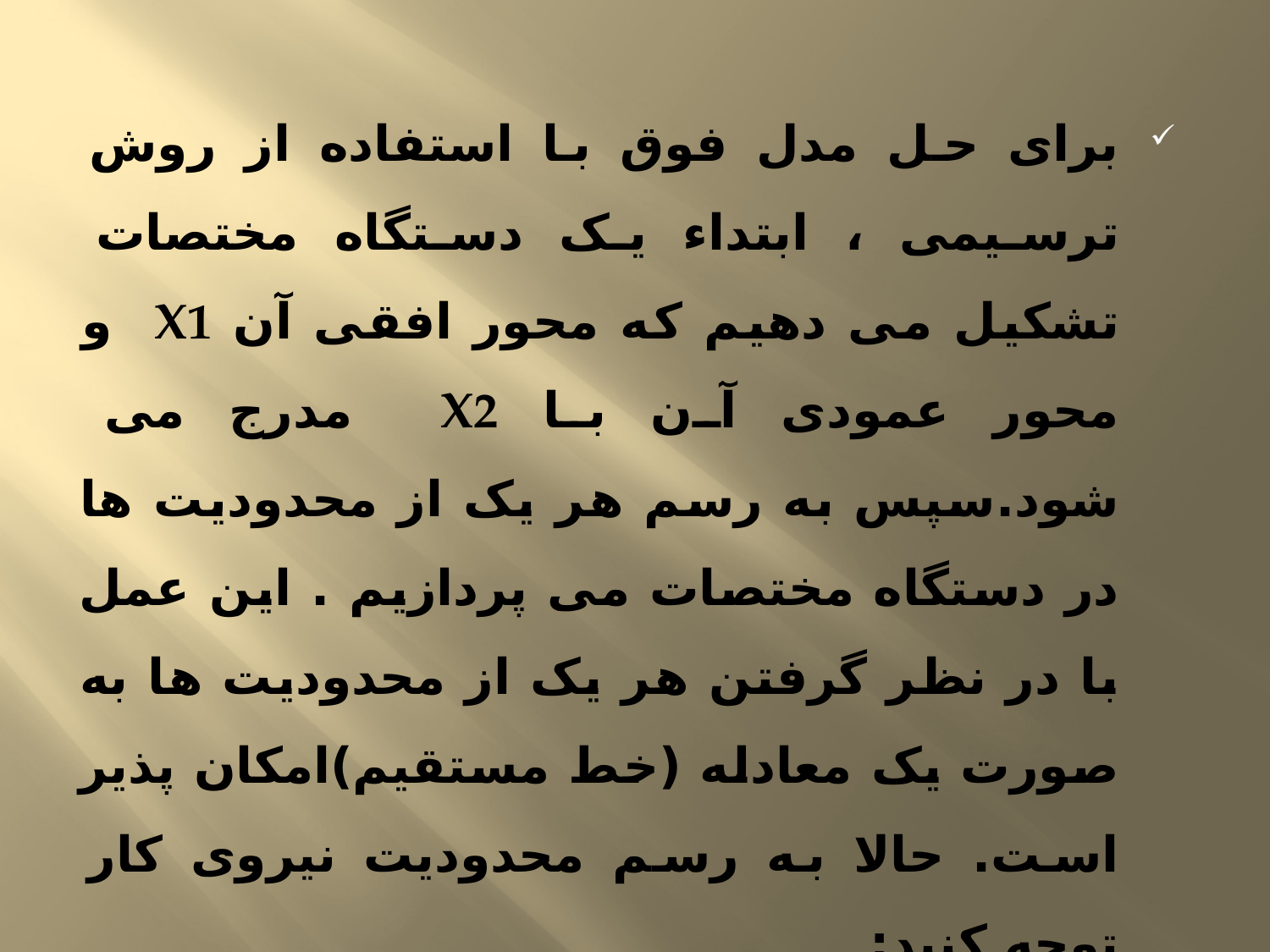

برای حل مدل فوق با استفاده از روش ترسیمی ، ابتداء یک دستگاه مختصات تشکیل می دهیم که محور افقی آن X1  و محور عمودی آن با X2  مدرج می شود.سپس به رسم هر یک از محدودیت ها در دستگاه مختصات می پردازیم . این عمل با در نظر گرفتن هر یک از محدودیت ها به صورت یک معادله (خط مستقیم)امکان پذیر است. حالا به رسم محدودیت نیروی کار توجه کنید: